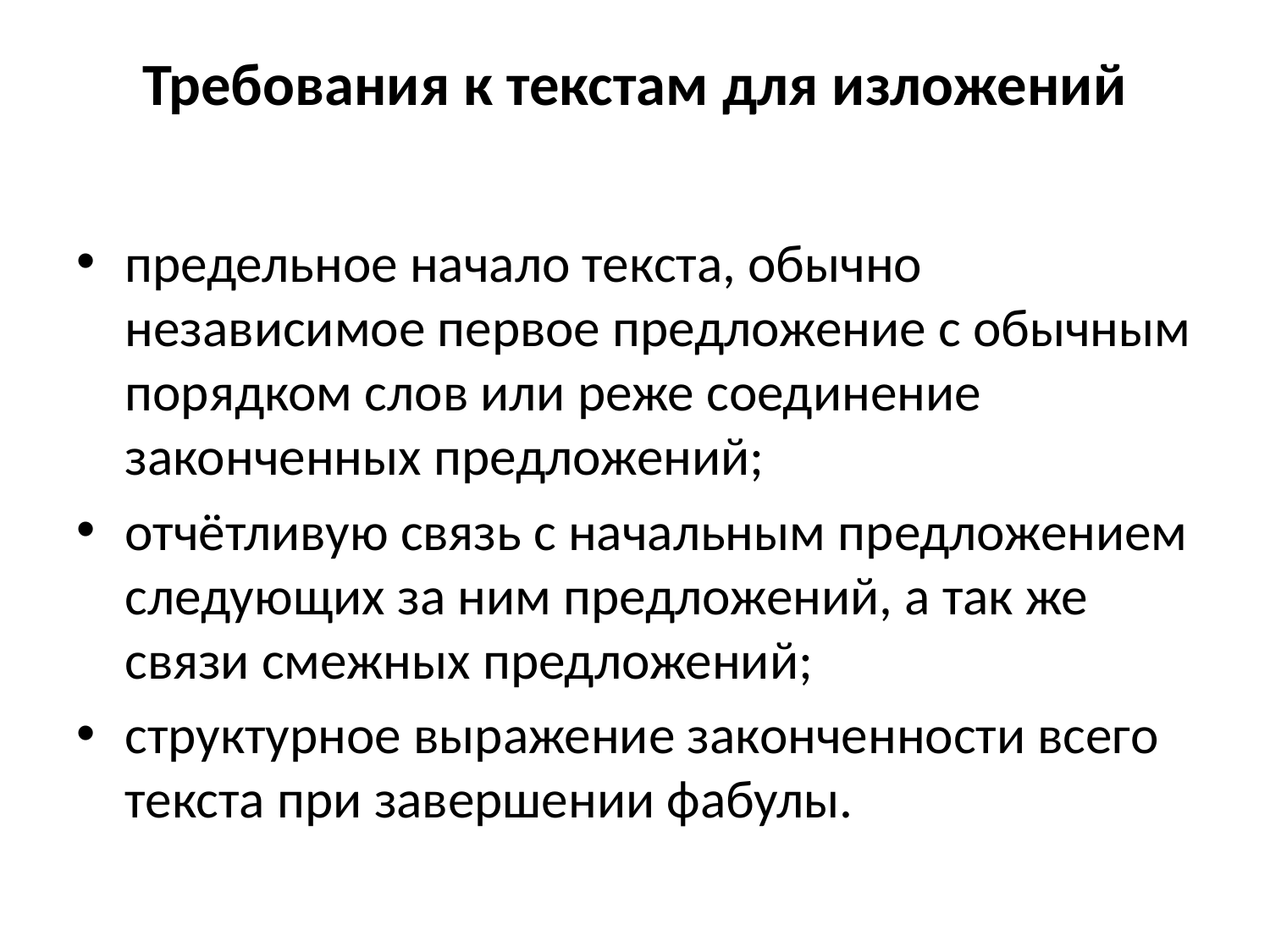

# Требования к текстам для изложений
предельное начало текста, обычно независимое первое предложение с обычным порядком слов или реже соединение законченных предложений;
отчётливую связь с начальным предложением следующих за ним предложений, а так же связи смежных предложений;
структурное выражение законченности всего текста при завершении фабулы.